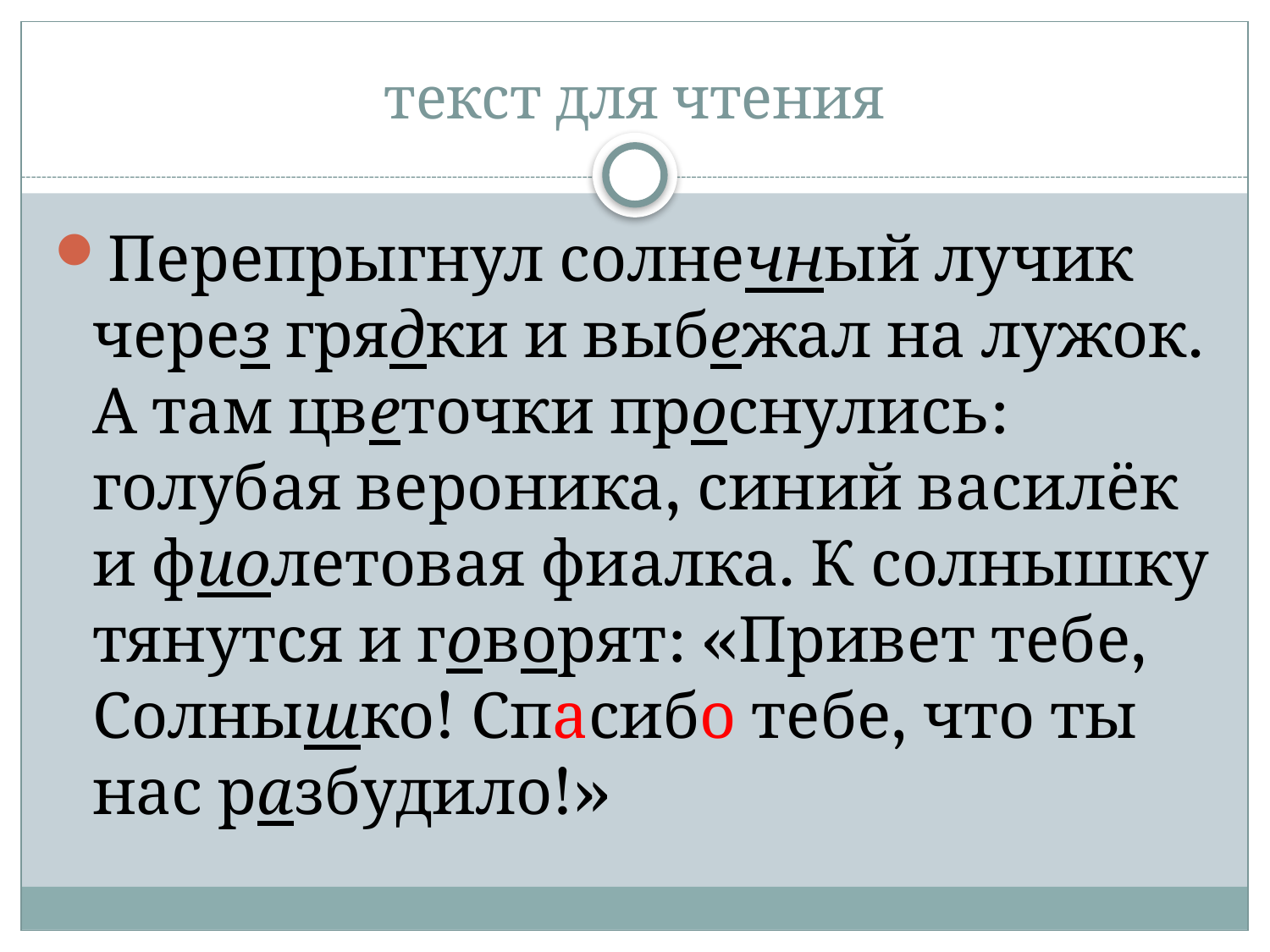

# текст для чтения
Перепрыгнул солнечный лучик через грядки и выбежал на лужок. А там цветочки проснулись: голубая вероника, синий василёк и фиолетовая фиалка. К солнышку тянутся и говорят: «Привет тебе, Солнышко! Спасибо тебе, что ты нас разбудило!»